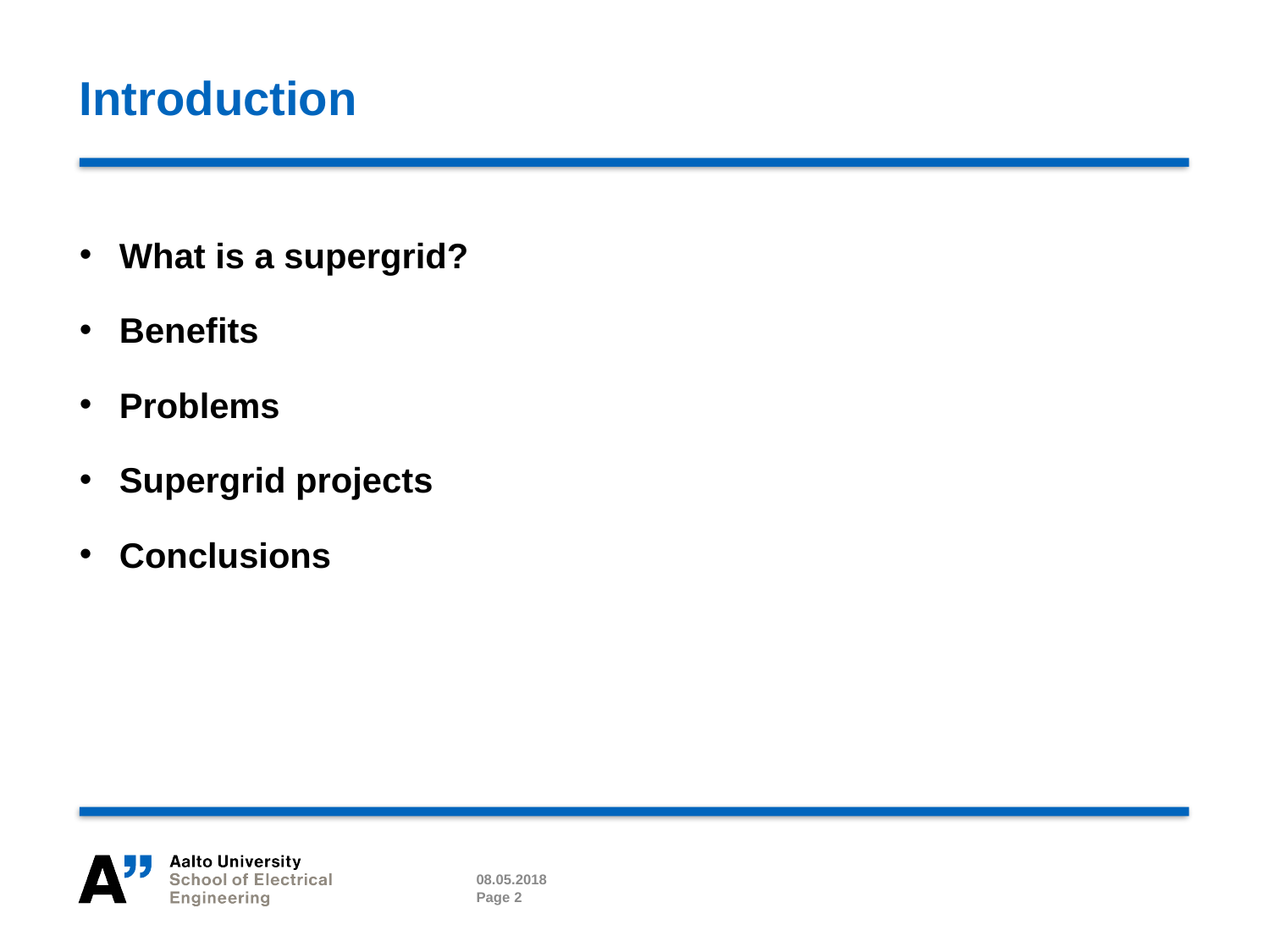

# Introduction
What is a supergrid?
Benefits
Problems
Supergrid projects
Conclusions

08.05.2018
Page 2